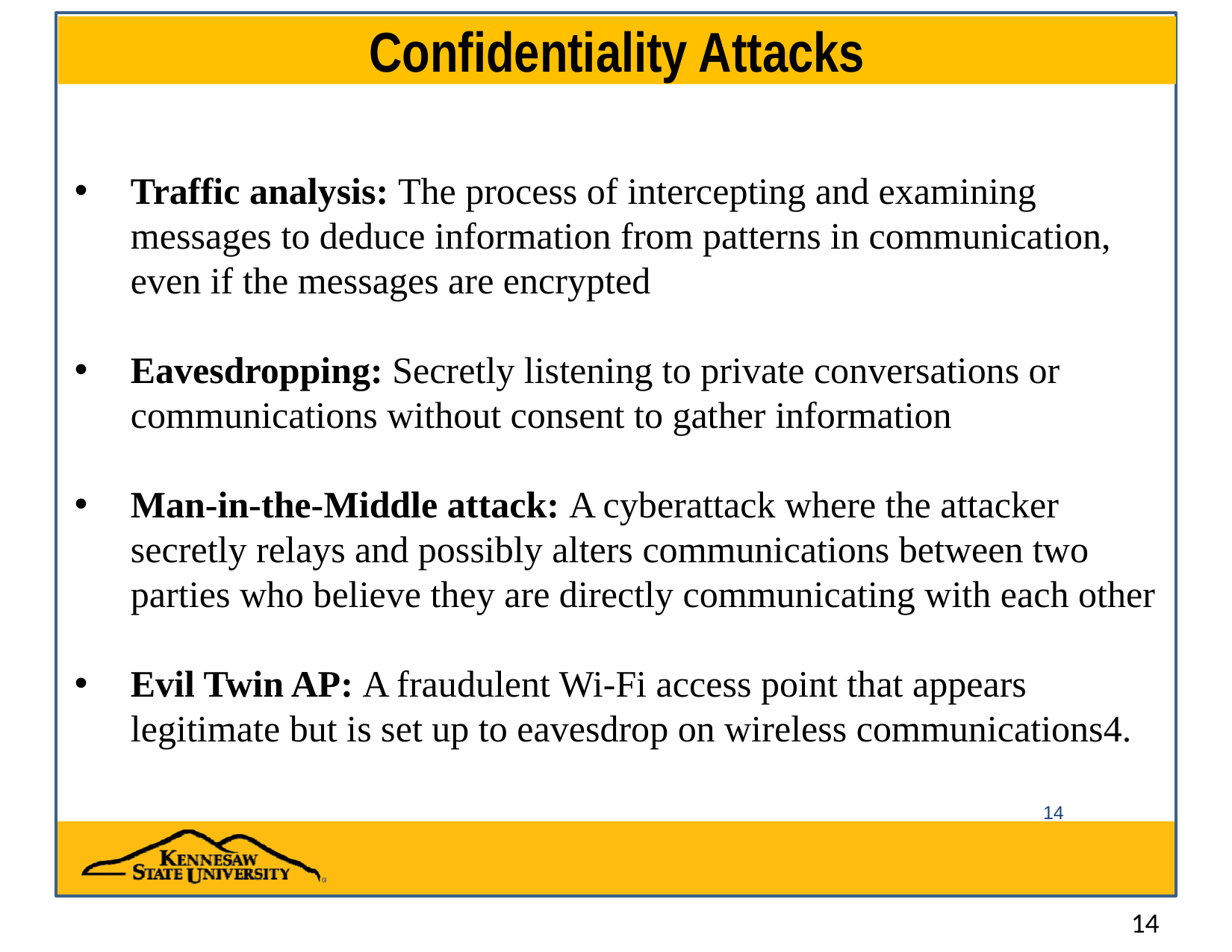

# Confidentiality Attacks
Traffic analysis: The process of intercepting and examining messages to deduce information from patterns in communication, even if the messages are encrypted

Eavesdropping: Secretly listening to private conversations or communications without consent to gather information

Man-in-the-Middle attack: A cyberattack where the attacker secretly relays and possibly alters communications between two parties who believe they are directly communicating with each other

Evil Twin AP: A fraudulent Wi-Fi access point that appears legitimate but is set up to eavesdrop on wireless communications4.
14